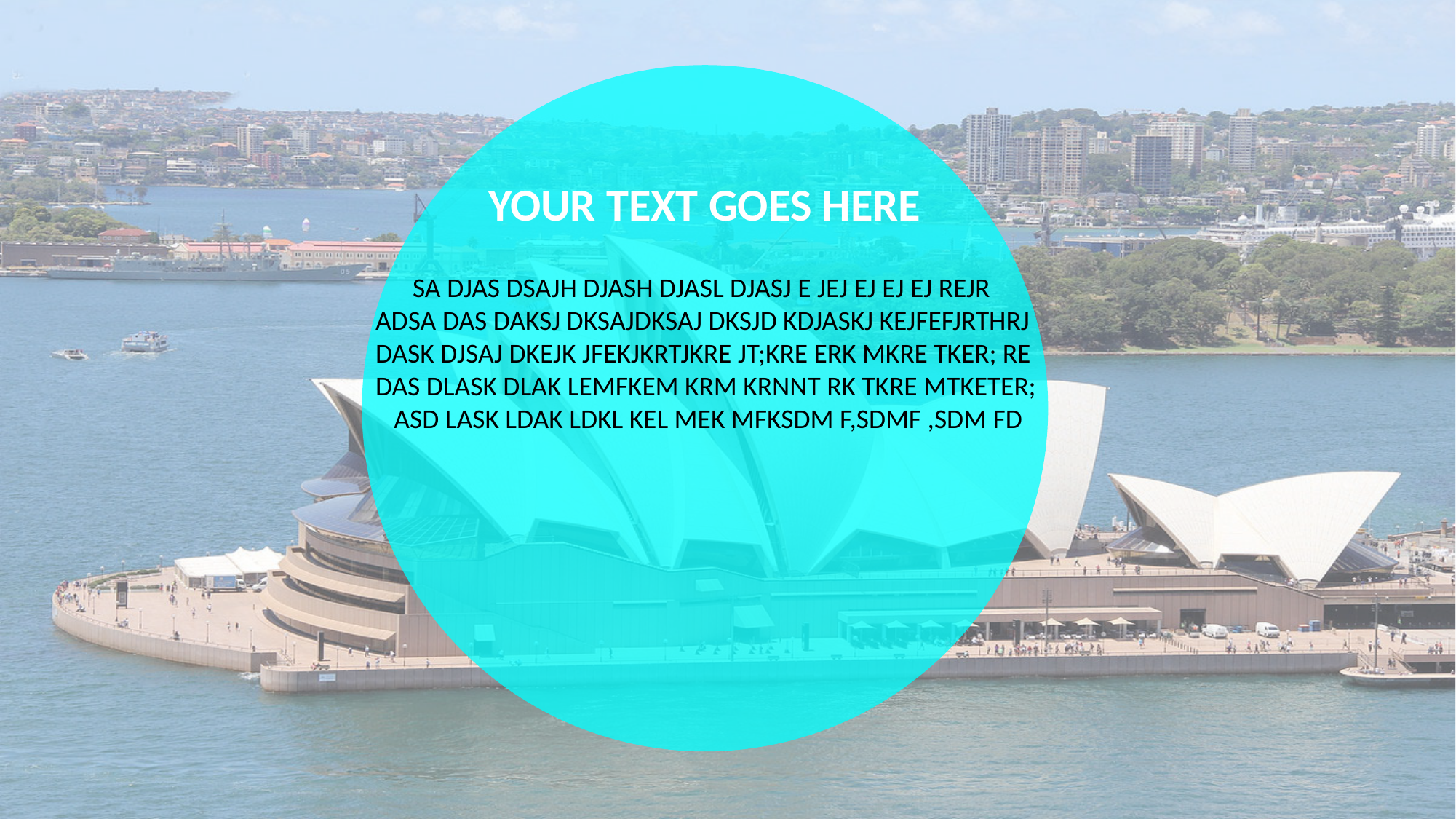

YOUR TEXT GOES HERE
      SA DJAS DSAJH DJASH DJASL DJASJ E JEJ EJ EJ EJ REJR
ADSA DAS DAKSJ DKSAJDKSAJ DKSJD KDJASKJ KEJFEFJRTHRJ
DASK DJSAJ DKEJK JFEKJKRTJKRE JT;KRE ERK MKRE TKER; RE
DAS DLASK DLAK LEMFKEM KRM KRNNT RK TKRE MTKETER;
   ASD LASK LDAK LDKL KEL MEK MFKSDM F,SDMF ,SDM FD